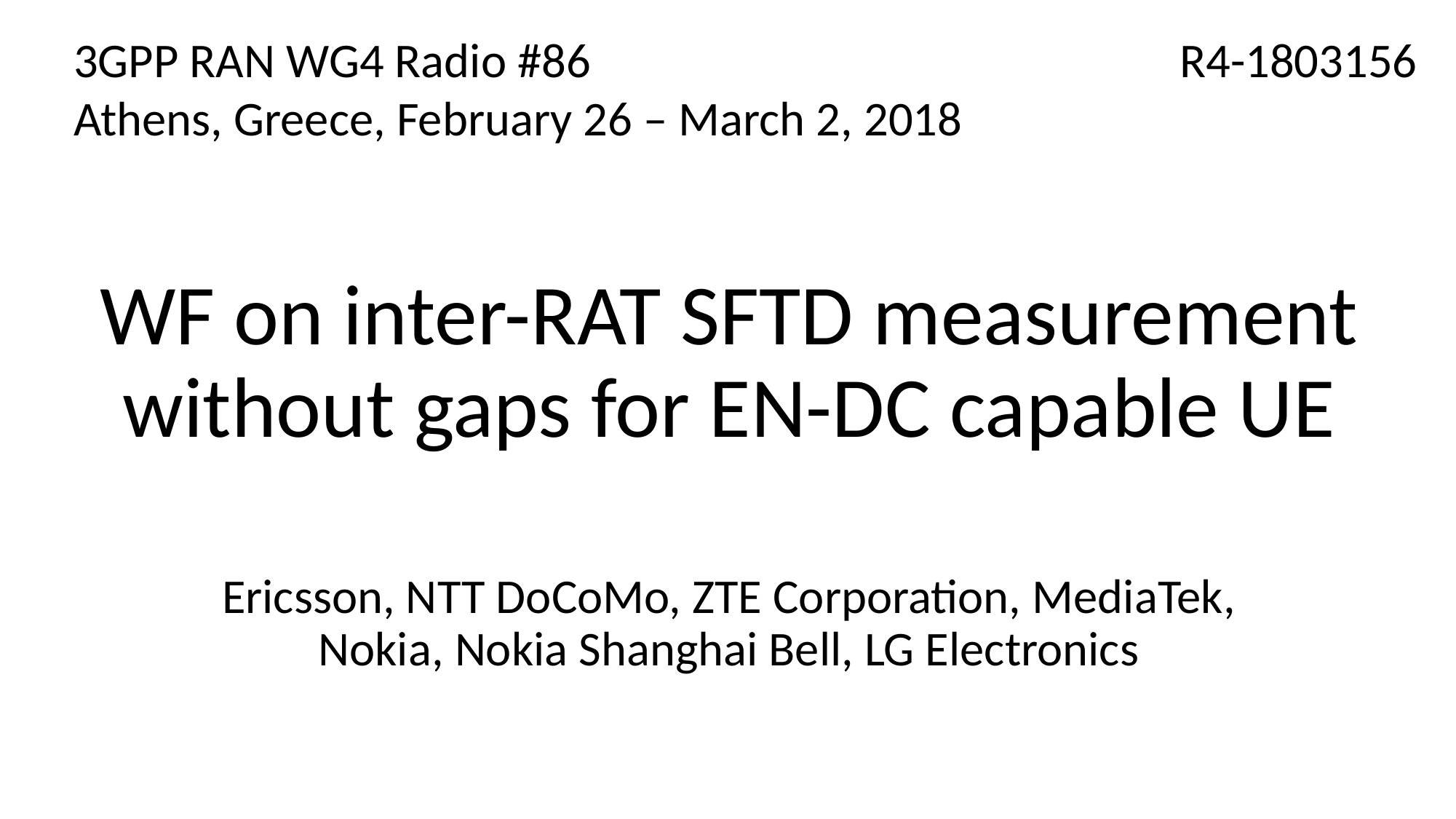

3GPP RAN WG4 Radio #86
Athens, Greece, February 26 – March 2, 2018
R4-1803156
# WF on inter-RAT SFTD measurement without gaps for EN-DC capable UE
Ericsson, NTT DoCoMo, ZTE Corporation, MediaTek, Nokia, Nokia Shanghai Bell, LG Electronics